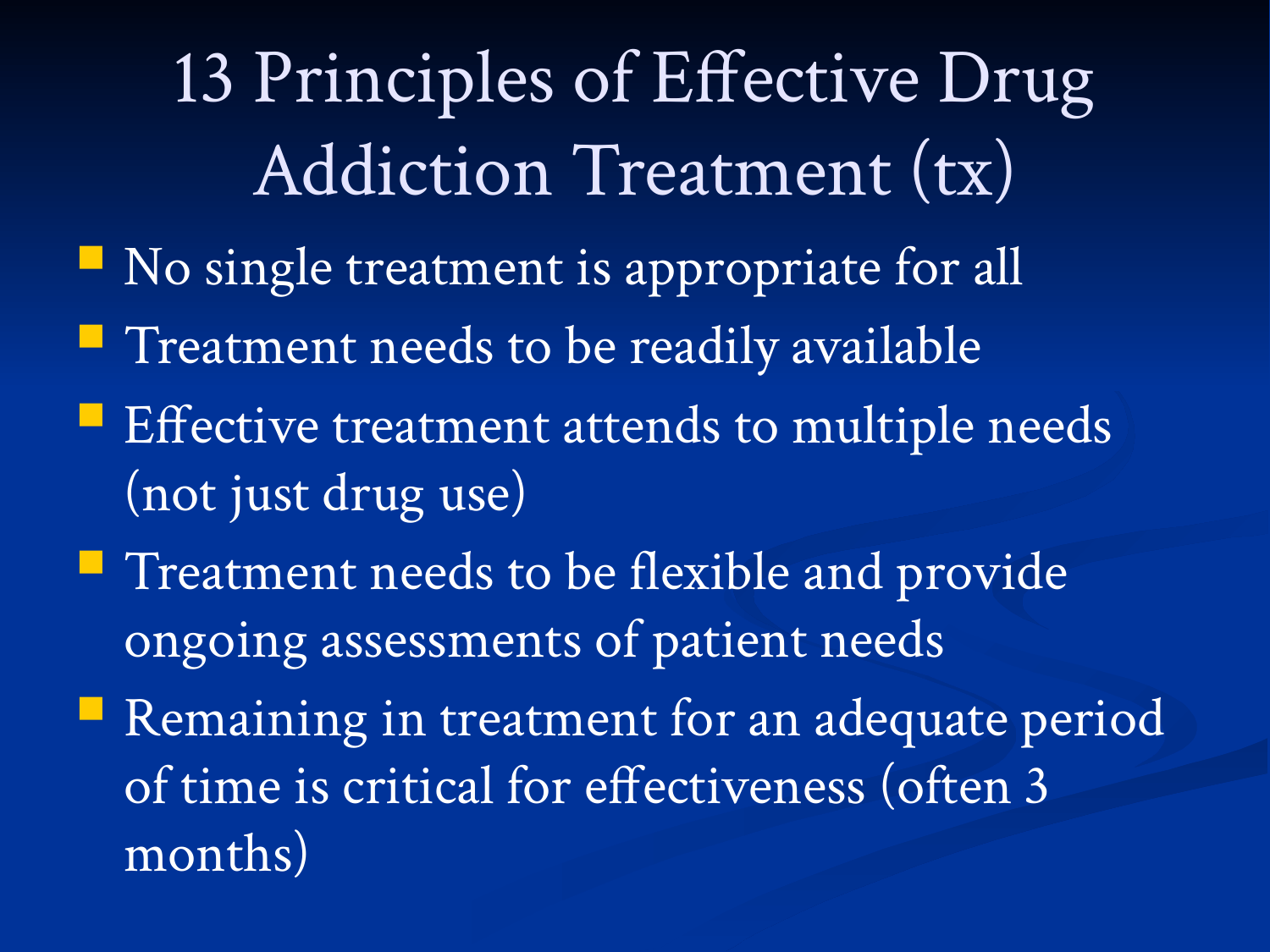

# 13 Principles of Effective Drug Addiction Treatment (tx)
No single treatment is appropriate for all
Treatment needs to be readily available
Effective treatment attends to multiple needs (not just drug use)
Treatment needs to be flexible and provide ongoing assessments of patient needs
Remaining in treatment for an adequate period of time is critical for effectiveness (often 3 months)